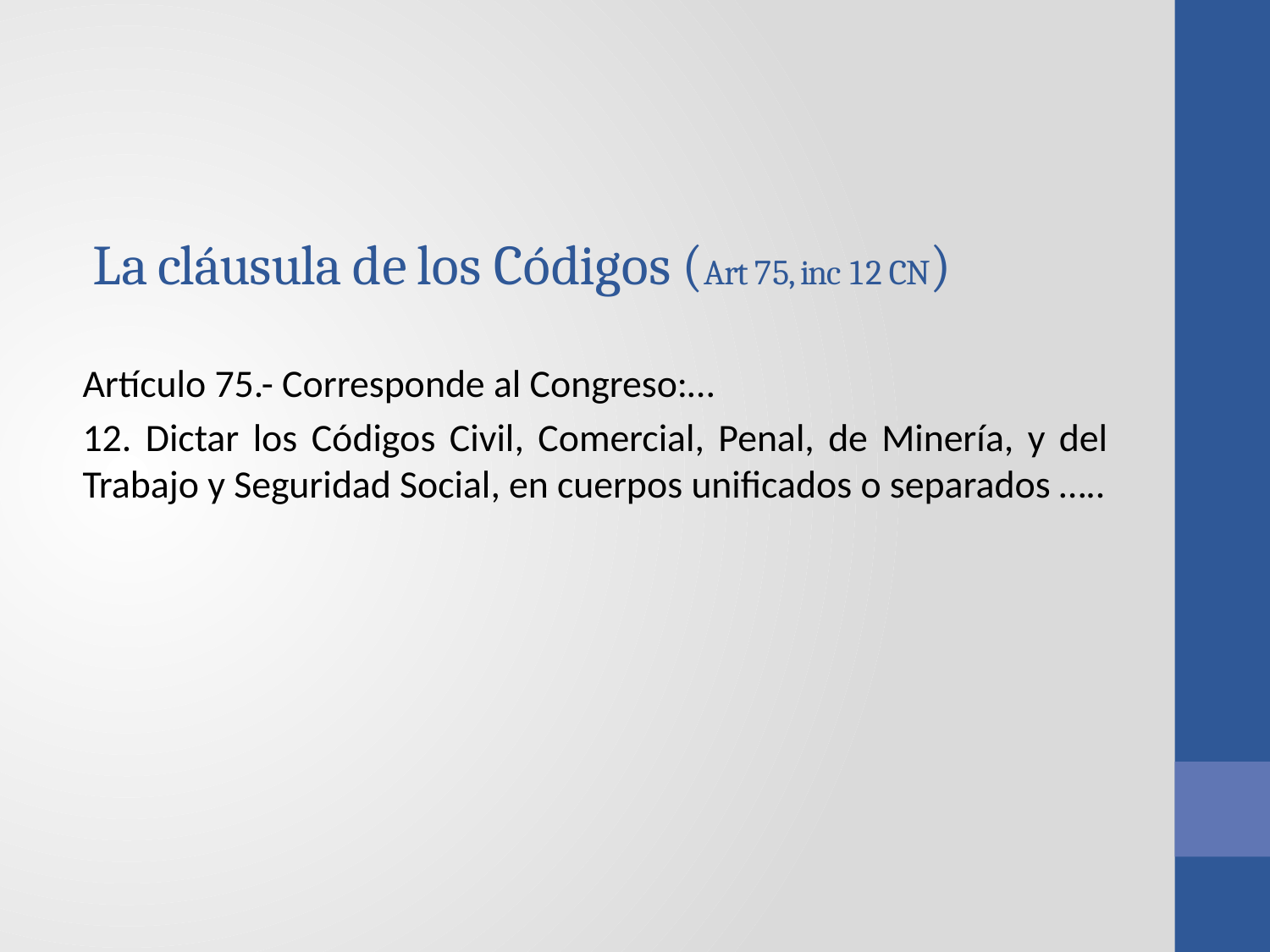

La cláusula de los Códigos (Art 75, inc 12 CN)

Artículo 75.- Corresponde al Congreso:…
12. Dictar los Códigos Civil, Comercial, Penal, de Minería, y del Trabajo y Seguridad Social, en cuerpos unificados o separados …..